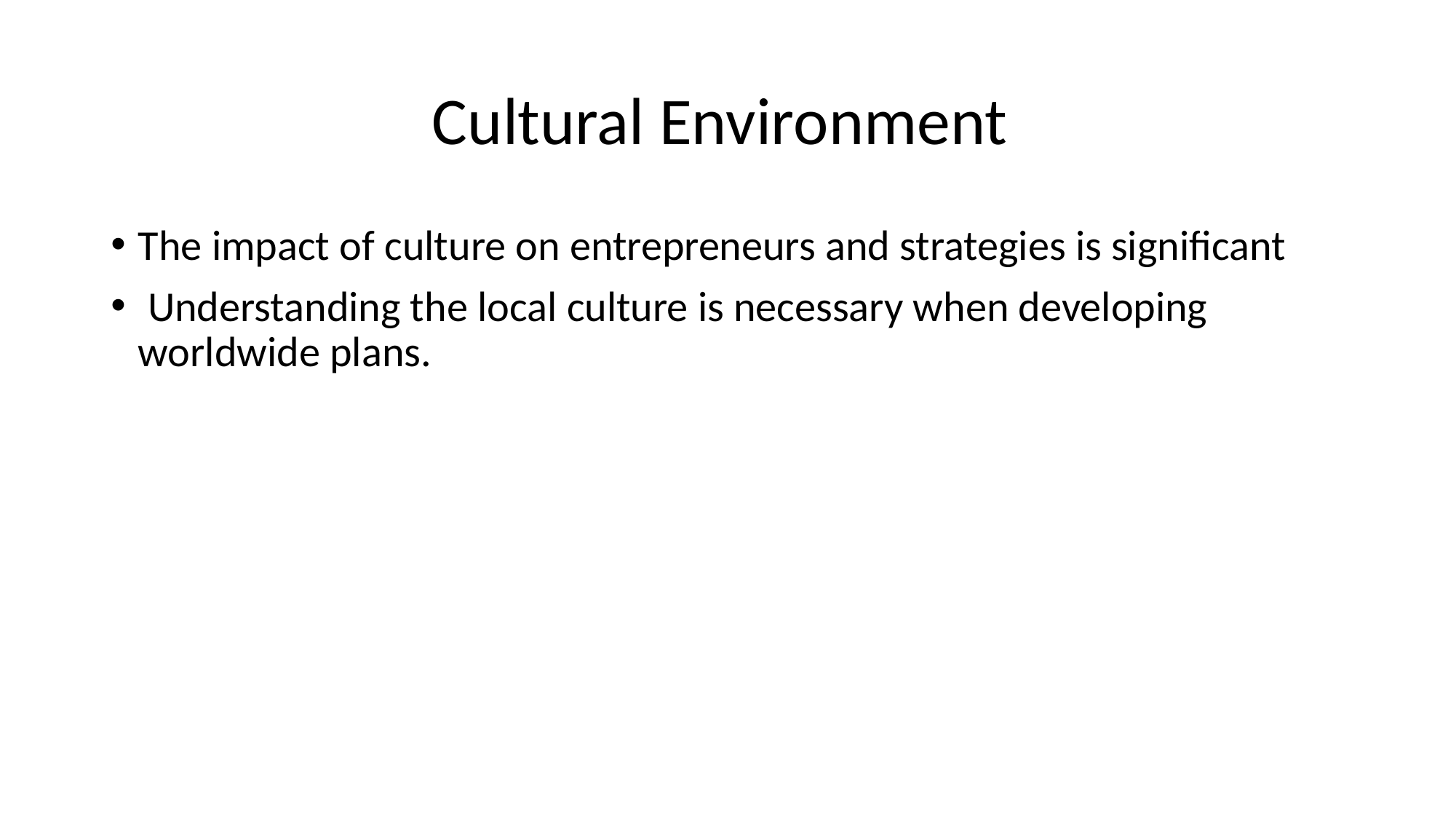

# Cultural Environment
The impact of culture on entrepreneurs and strategies is significant
 Understanding the local culture is necessary when developing worldwide plans.